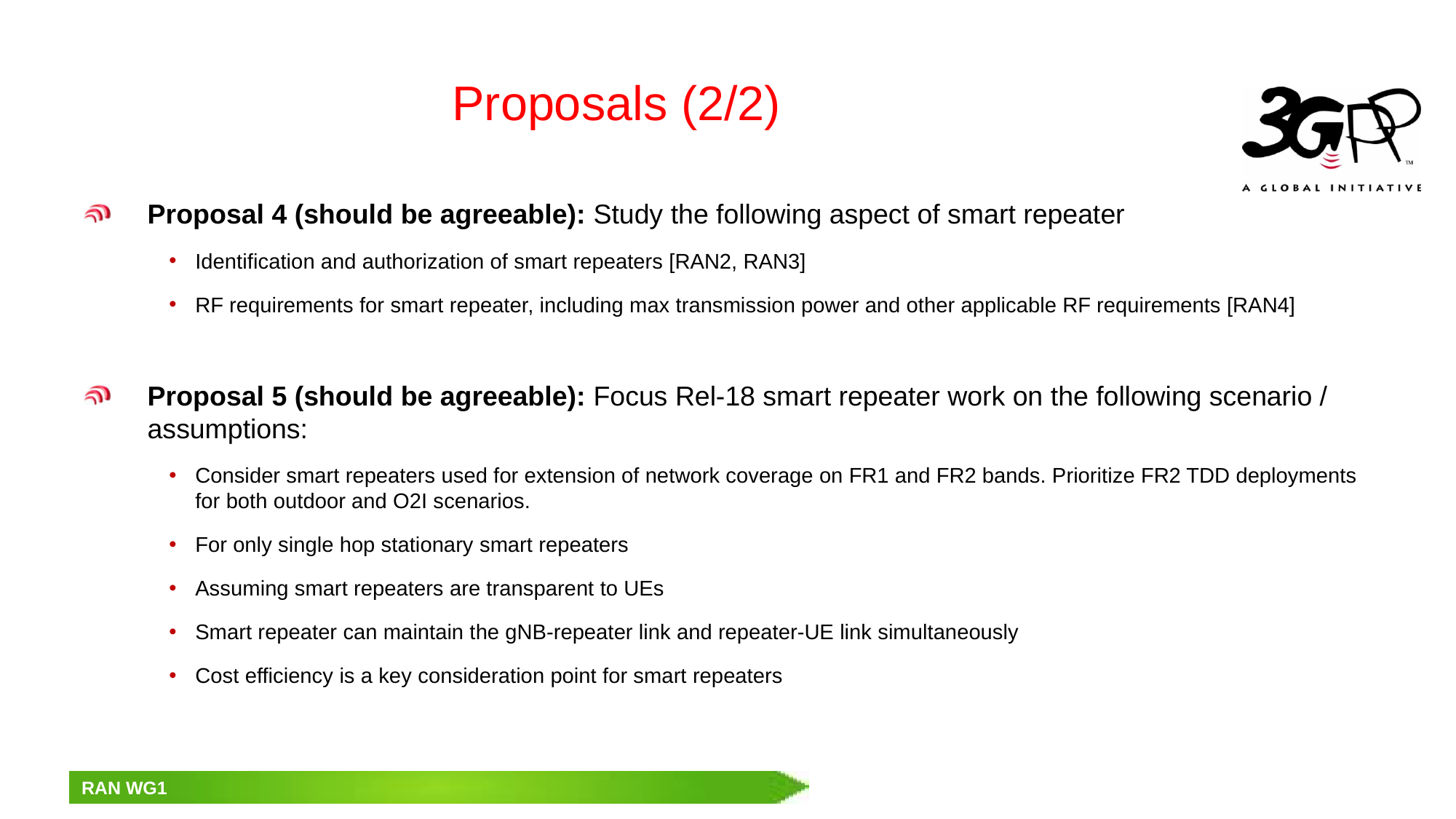

# Proposals (2/2)
Proposal 4 (should be agreeable): Study the following aspect of smart repeater
Identification and authorization of smart repeaters [RAN2, RAN3]
RF requirements for smart repeater, including max transmission power and other applicable RF requirements [RAN4]

Proposal 5 (should be agreeable): Focus Rel-18 smart repeater work on the following scenario / assumptions:
Consider smart repeaters used for extension of network coverage on FR1 and FR2 bands. Prioritize FR2 TDD deployments for both outdoor and O2I scenarios.
For only single hop stationary smart repeaters
Assuming smart repeaters are transparent to UEs
Smart repeater can maintain the gNB-repeater link and repeater-UE link simultaneously
Cost efficiency is a key consideration point for smart repeaters